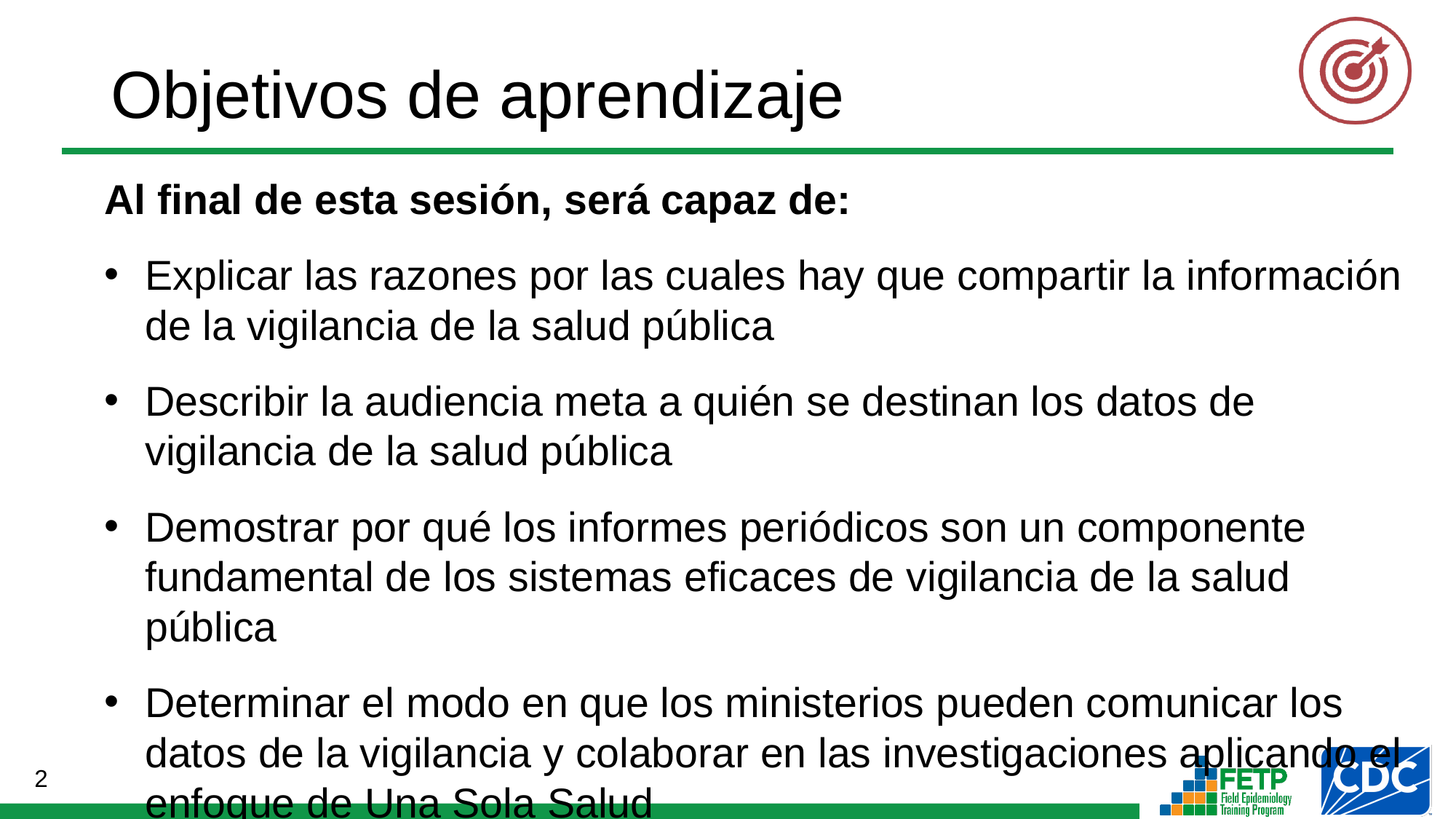

Al final de esta sesión, será capaz de:
Explicar las razones por las cuales hay que compartir la información de la vigilancia de la salud pública
Describir la audiencia meta a quién se destinan los datos de vigilancia de la salud pública
Demostrar por qué los informes periódicos son un componente fundamental de los sistemas eficaces de vigilancia de la salud pública
Determinar el modo en que los ministerios pueden comunicar los datos de la vigilancia y colaborar en las investigaciones aplicando el enfoque de Una Sola Salud